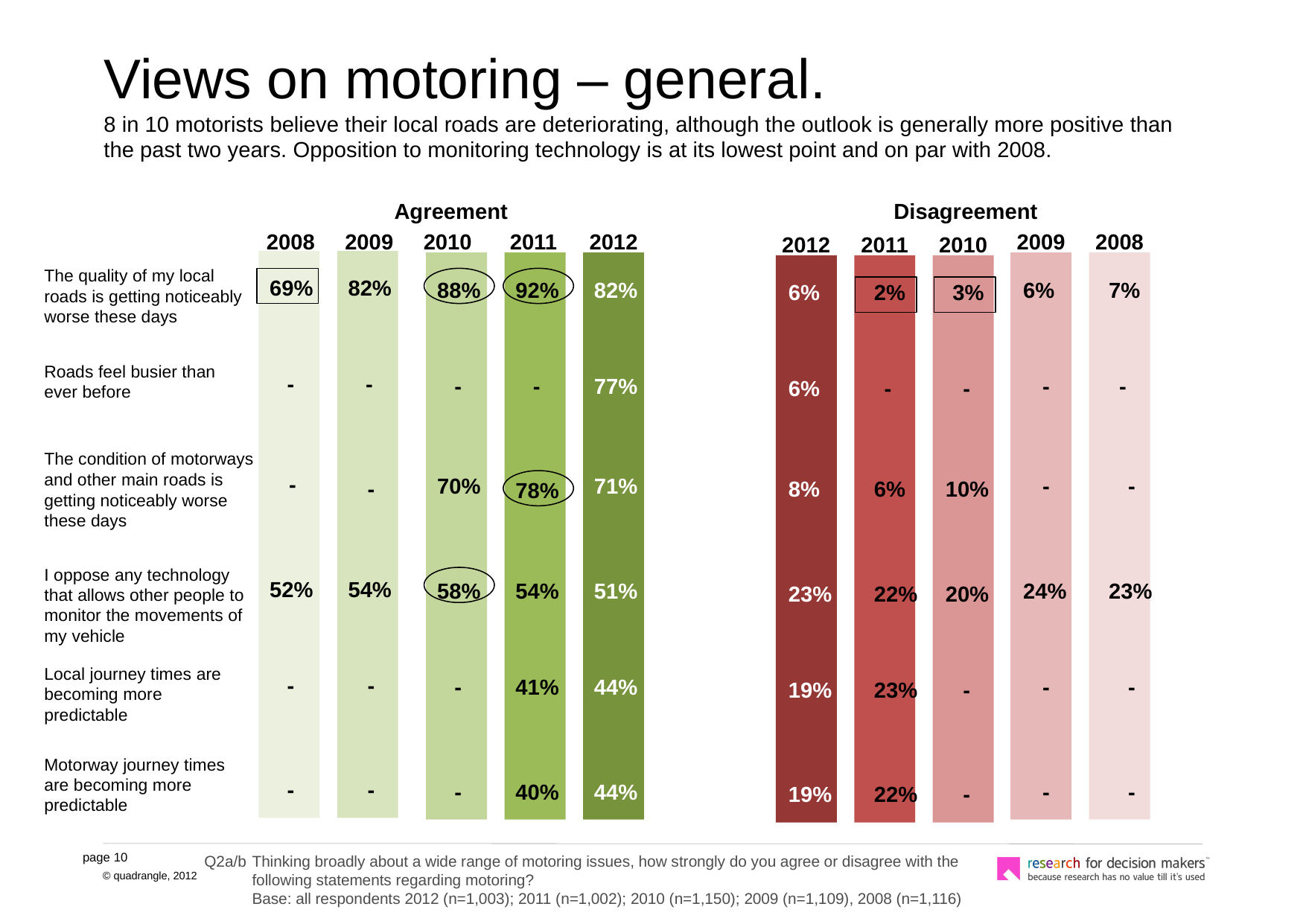

# Views on motoring – general. 8 in 10 motorists believe their local roads are deteriorating, although the outlook is generally more positive than the past two years. Opposition to monitoring technology is at its lowest point and on par with 2008.
Agreement
Disagreement
2008
2009
2010
2011
2012
2009
2008
2012
2011
2010

The quality of my local roads is getting noticeably worse these days
69%
82%

88%
92%
82%
6%
7%
6%
2%
3%

Roads feel busier than ever before
-
-
-
-
77%
-
-
6%
-
-
The condition of motorways and other main roads is getting noticeably worse these days
-
70%
71%
-
-
-
8%
6%
10%
78%

I oppose any technology that allows other people to monitor the movements of my vehicle

52%
54%
58%
54%
51%
24%
23%
23%
22%
20%
Local journey times are becoming more predictable
-
-
-
41%
44%
-
-
19%
23%
-
Motorway journey times are becoming more predictable
-
-
-
40%
44%
-
-
19%
22%
-
Q2a/b	Thinking broadly about a wide range of motoring issues, how strongly do you agree or disagree with the following statements regarding motoring?
	Base: all respondents 2012 (n=1,003); 2011 (n=1,002); 2010 (n=1,150); 2009 (n=1,109), 2008 (n=1,116)